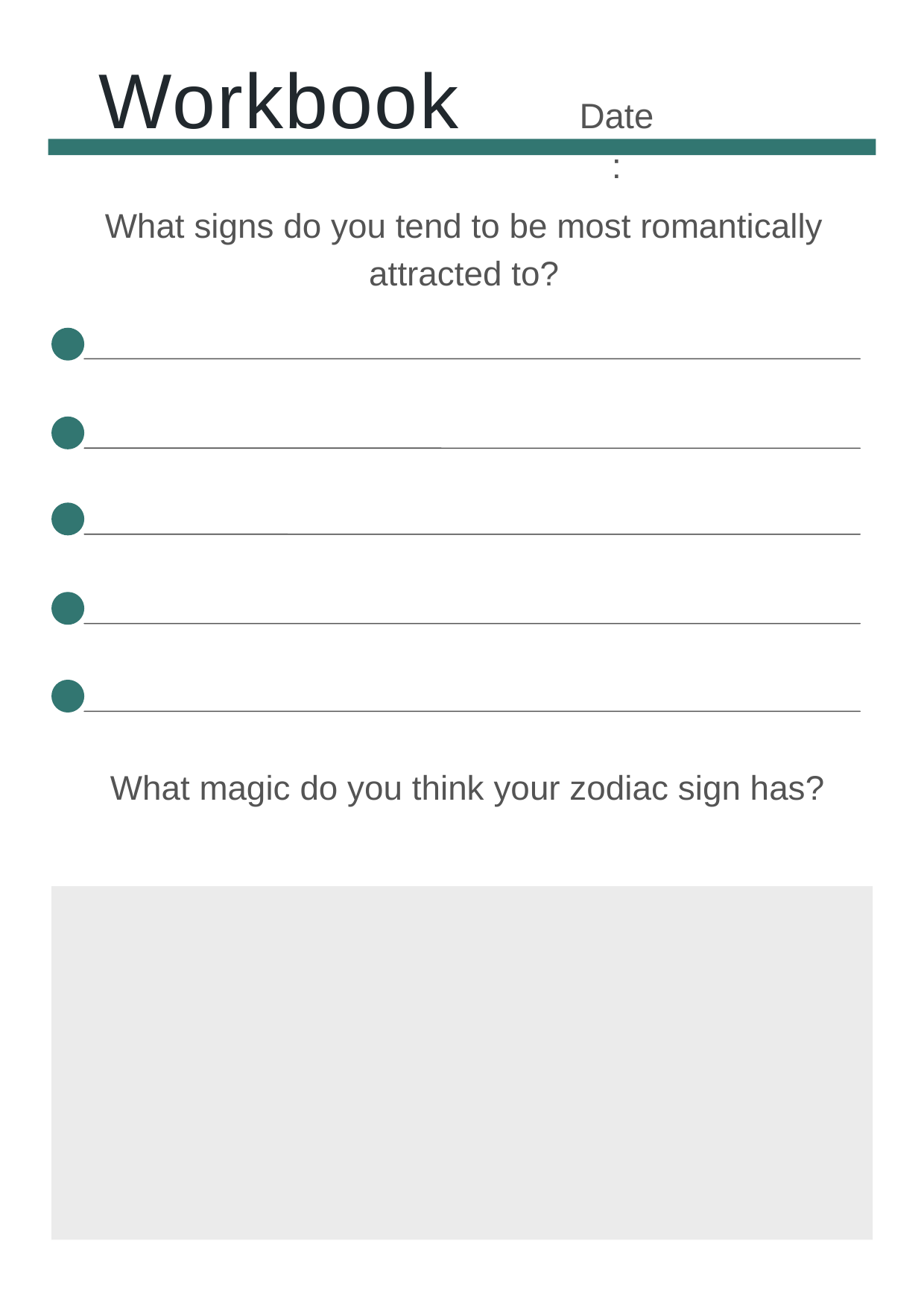

Workbook
Date:

What signs do you tend to be most romantically attracted to?

What magic do you think your zodiac sign has?